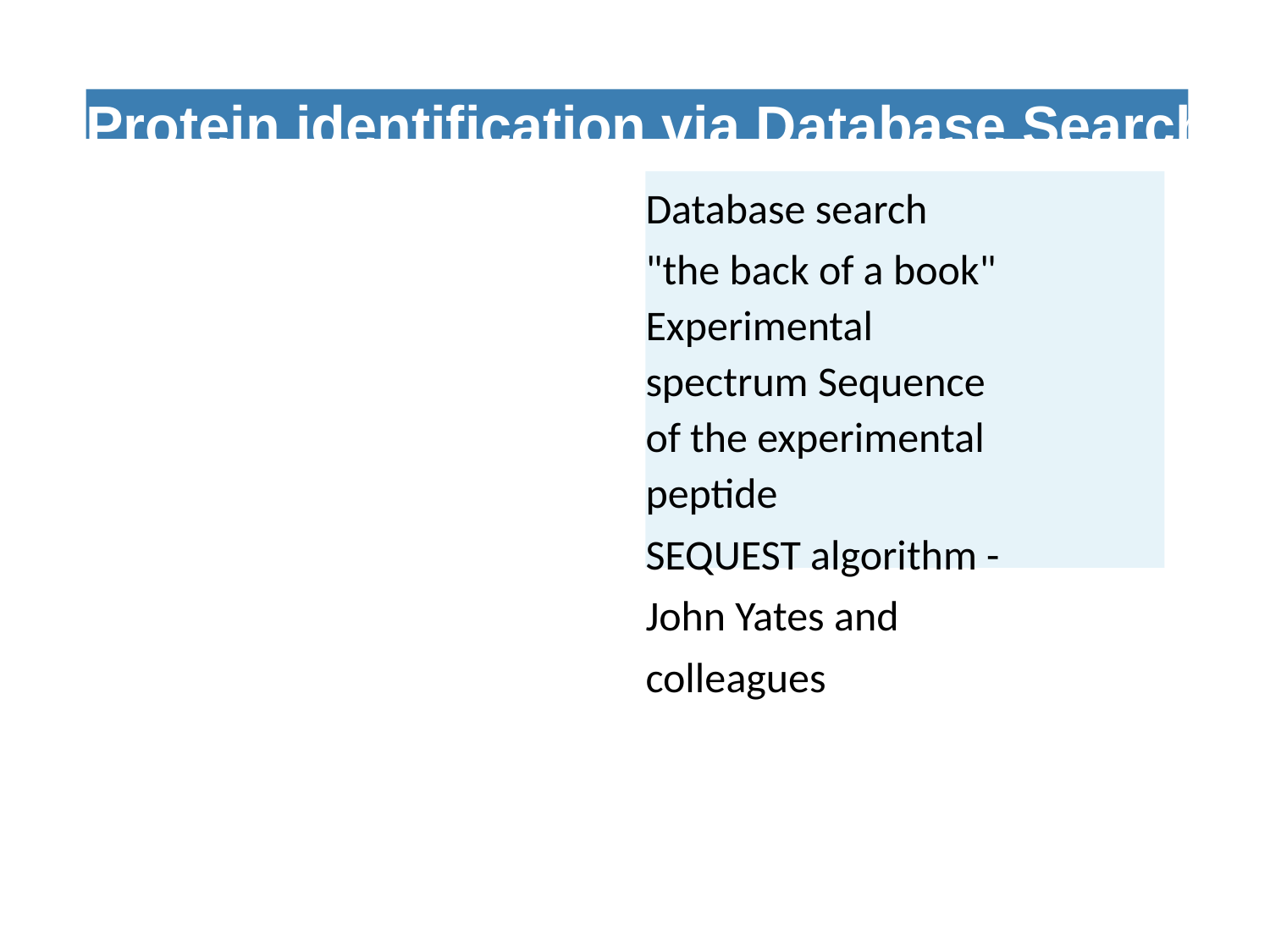

Protein identification via Database Search
Database search "the back of a book"
Experimental spectrum Sequence of the experimental peptide
SEQUEST algorithm - John Yates and colleagues